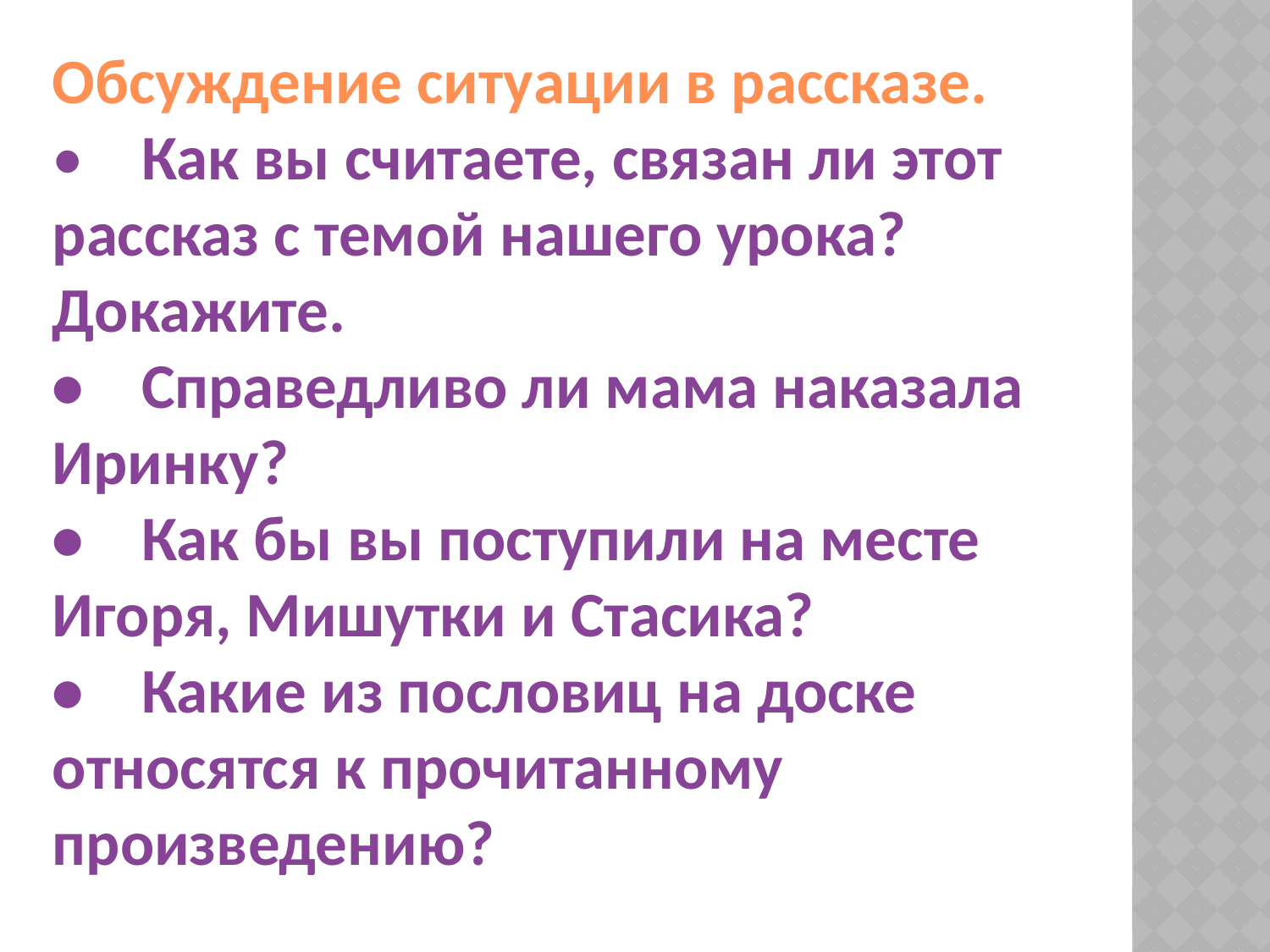

Обсуждение ситуации в рассказе.
•    Как вы считаете, связан ли этот рассказ с темой нашего урока? Докажите.
•    Справедливо ли мама наказала Иринку?
•    Как бы вы поступили на месте Игоря, Мишутки и Стасика?
•    Какие из пословиц на доске относятся к прочитанному произведению?